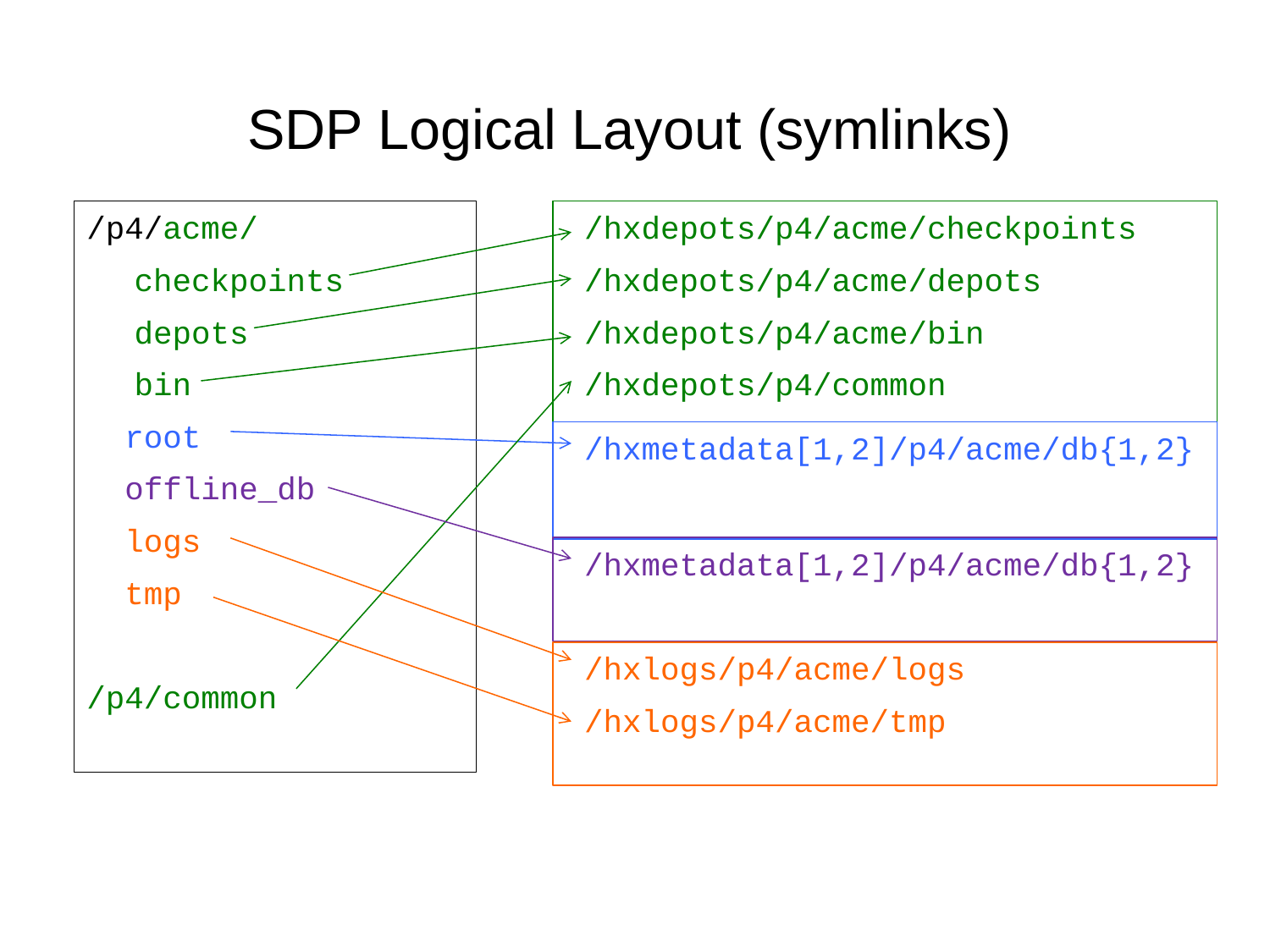

SDP Logical Layout (symlinks)
/p4/acme/
	checkpoints
	depots
	bin
  root
  offline_db
  logs
  tmp

/p4/common

 /hxdepots/p4/acme/checkpoints
 /hxdepots/p4/acme/depots
 /hxdepots/p4/acme/bin
 /hxdepots/p4/common

 /hxmetadata[1,2]/p4/acme/db{1,2}

 /hxmetadata[1,2]/p4/acme/db{1,2}
 /hxlogs/p4/acme/logs
 /hxlogs/p4/acme/tmp